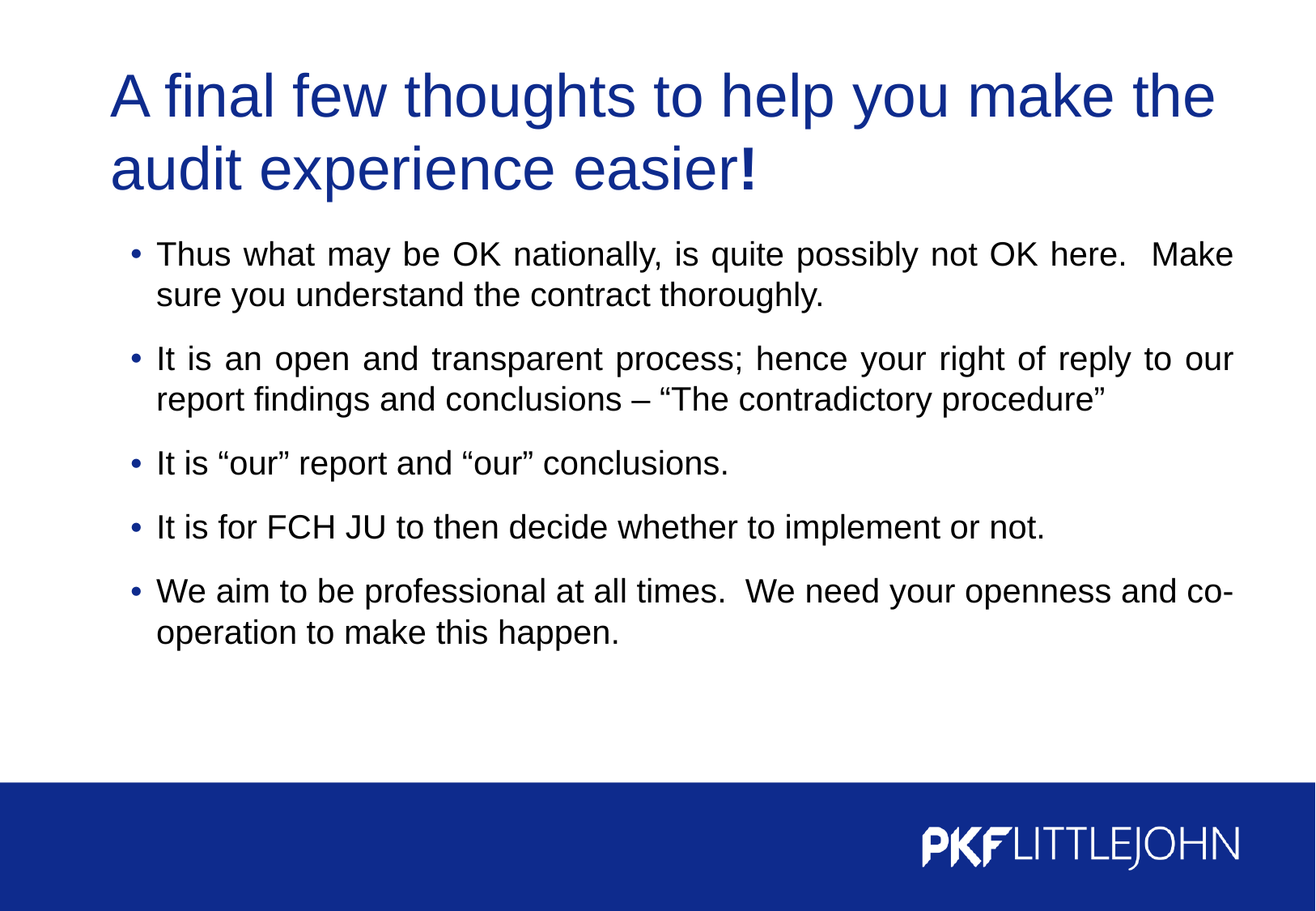

# A final few thoughts to help you make the audit experience easier!
Thus what may be OK nationally, is quite possibly not OK here.  Make sure you understand the contract thoroughly.
It is an open and transparent process; hence your right of reply to our report findings and conclusions – “The contradictory procedure”
It is “our” report and “our” conclusions.
It is for FCH JU to then decide whether to implement or not.
We aim to be professional at all times.  We need your openness and co-operation to make this happen.